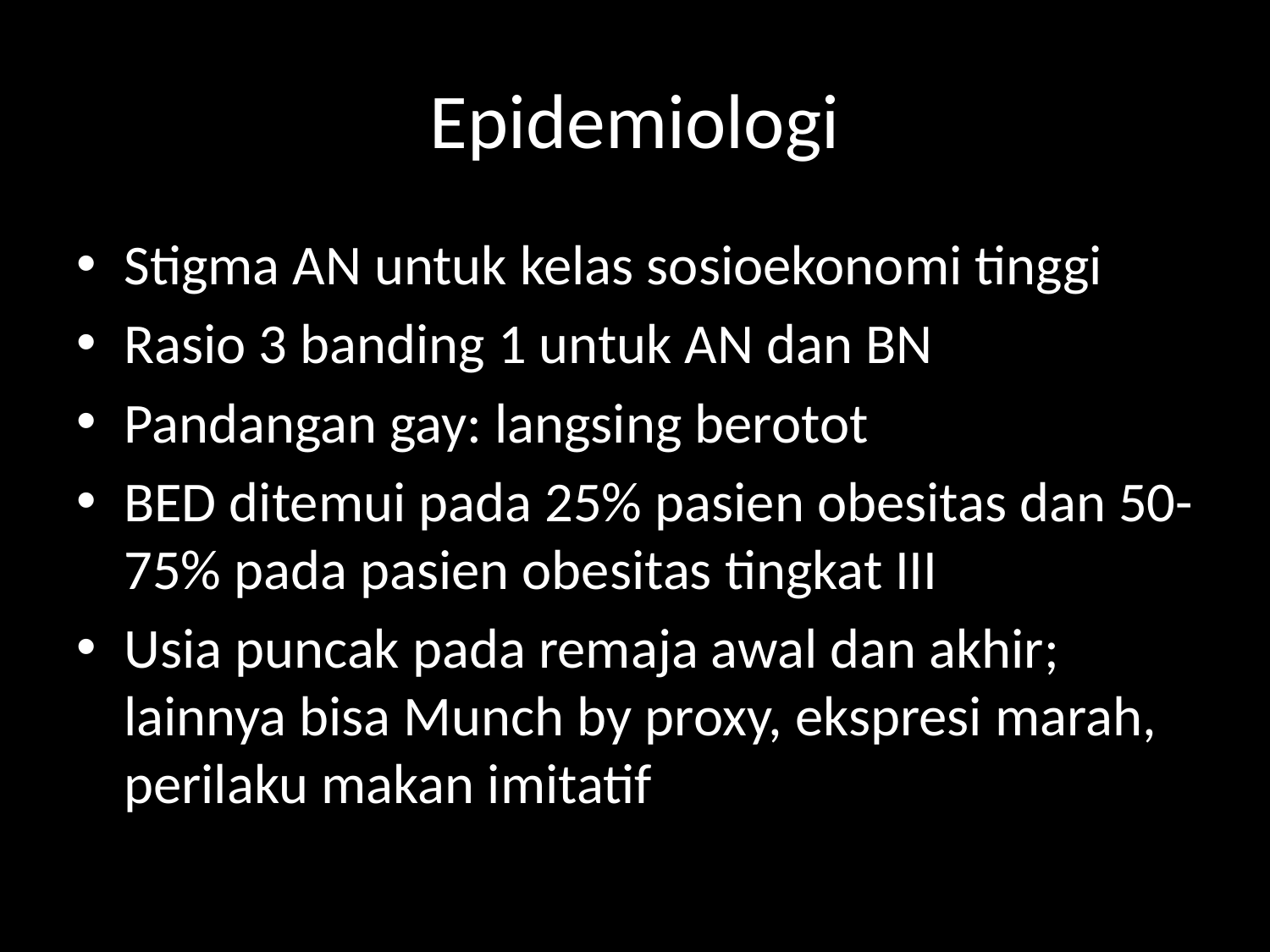

# Epidemiologi
Stigma AN untuk kelas sosioekonomi tinggi
Rasio 3 banding 1 untuk AN dan BN
Pandangan gay: langsing berotot
BED ditemui pada 25% pasien obesitas dan 50-75% pada pasien obesitas tingkat III
Usia puncak pada remaja awal dan akhir; lainnya bisa Munch by proxy, ekspresi marah, perilaku makan imitatif